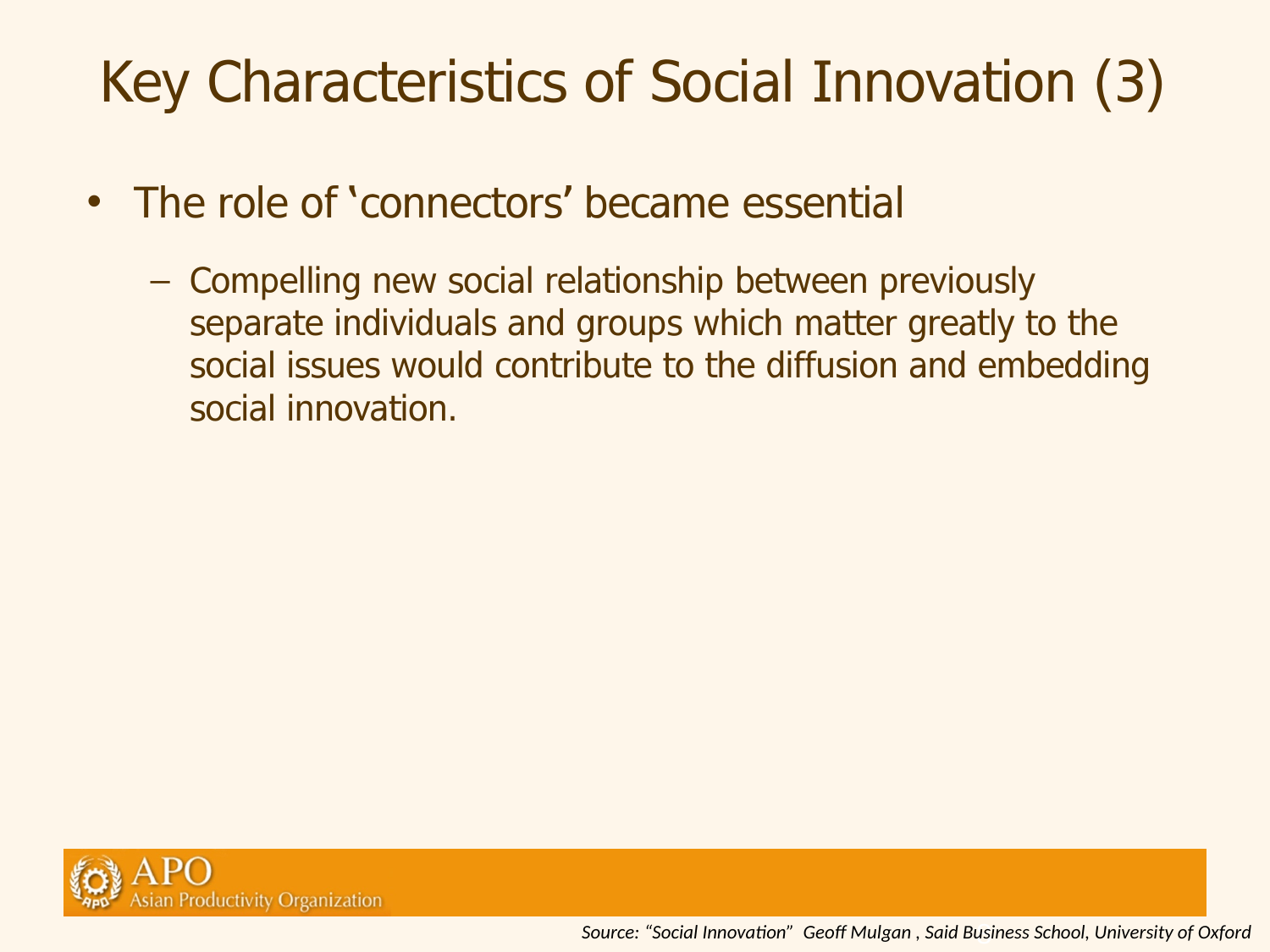

# Key Characteristics of Social Innovation (3)
The role of ‘connectors’ became essential
Compelling new social relationship between previously separate individuals and groups which matter greatly to the social issues would contribute to the diffusion and embedding social innovation.
8
Source: “Social Innovation”  Geoff Mulgan , Said Business School, University of Oxford